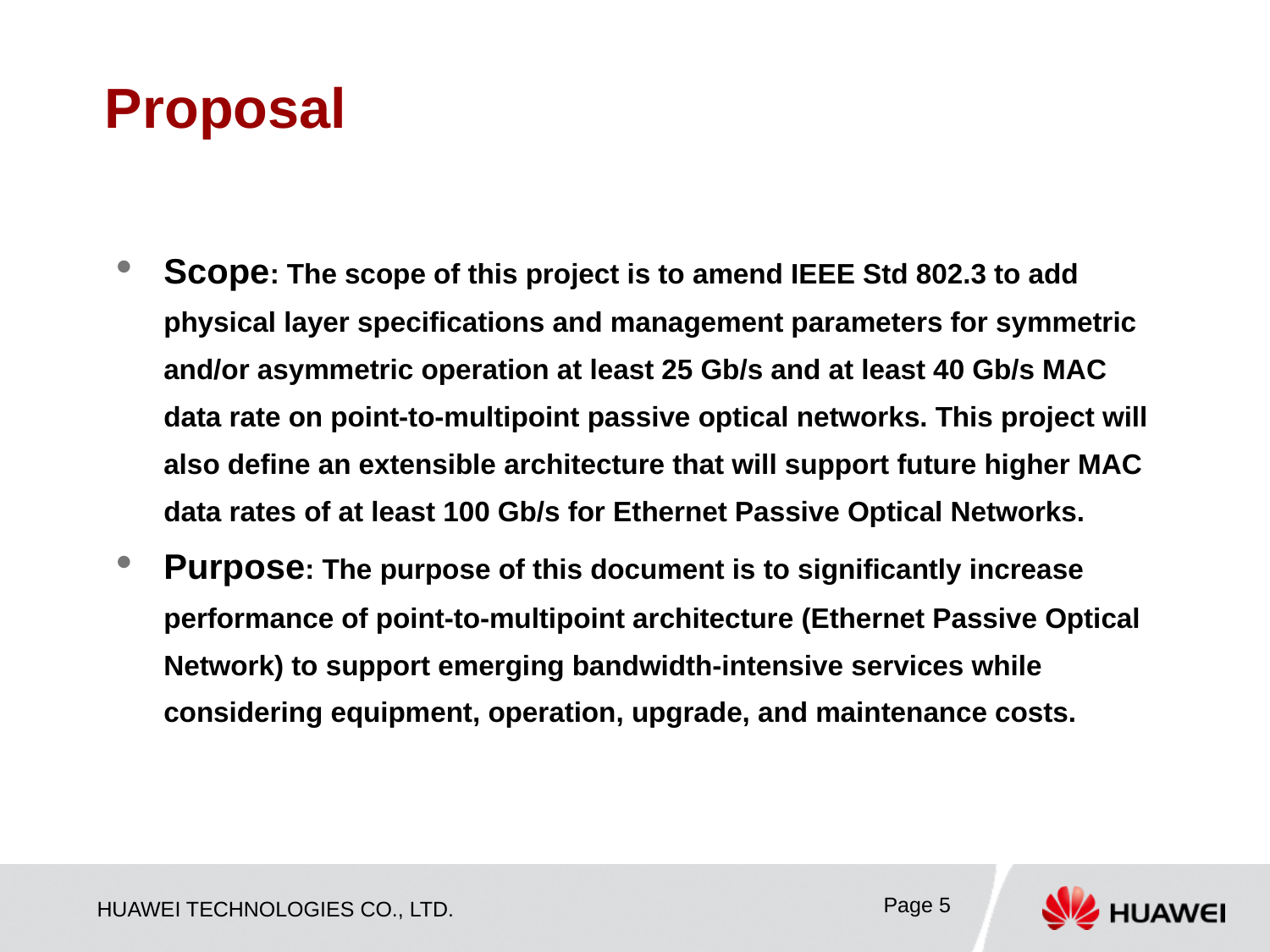

# Proposal
Scope: The scope of this project is to amend IEEE Std 802.3 to add physical layer specifications and management parameters for symmetric and/or asymmetric operation at least 25 Gb/s and at least 40 Gb/s MAC data rate on point-to-multipoint passive optical networks. This project will also define an extensible architecture that will support future higher MAC data rates of at least 100 Gb/s for Ethernet Passive Optical Networks.
Purpose: The purpose of this document is to significantly increase performance of point-to-multipoint architecture (Ethernet Passive Optical Network) to support emerging bandwidth-intensive services while considering equipment, operation, upgrade, and maintenance costs.